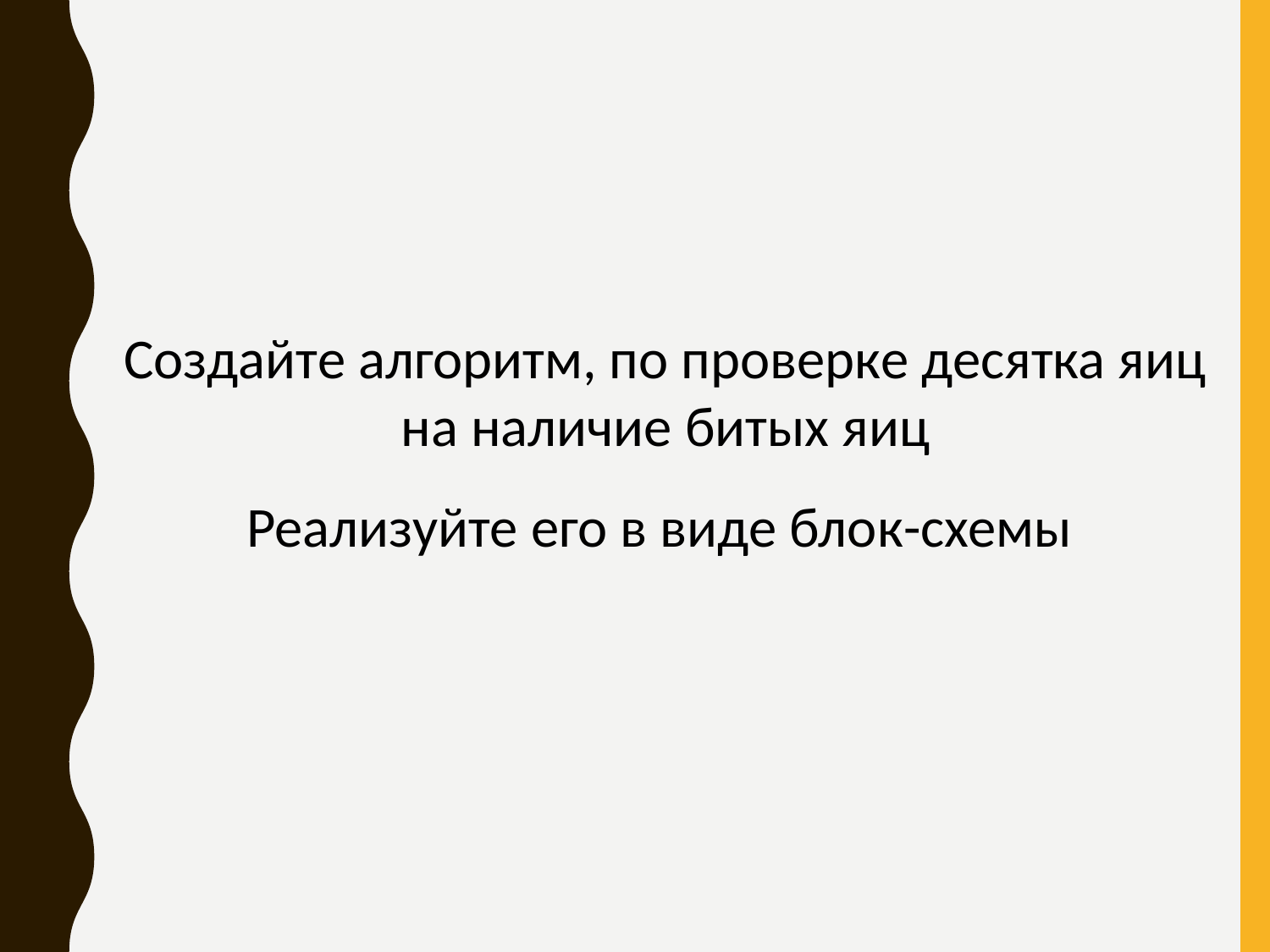

Создайте алгоритм, по проверке десятка яиц на наличие битых яиц
Реализуйте его в виде блок-схемы